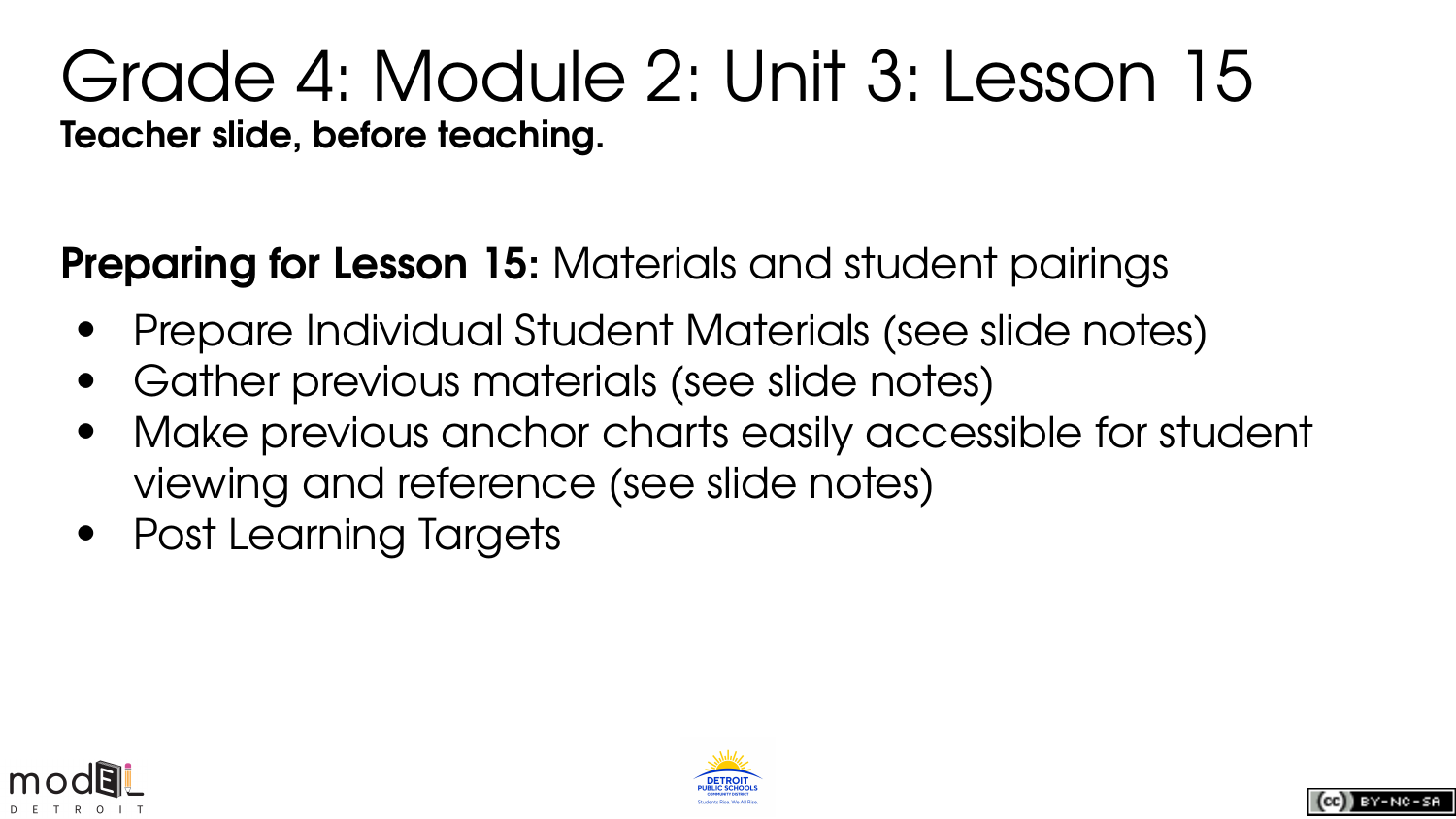

# Grade 4: Module 2: Unit 3: Lesson 15
Teacher slide, before teaching.
Preparing for Lesson 15: Materials and student pairings
Prepare Individual Student Materials (see slide notes)
Gather previous materials (see slide notes)
Make previous anchor charts easily accessible for student viewing and reference (see slide notes)
Post Learning Targets